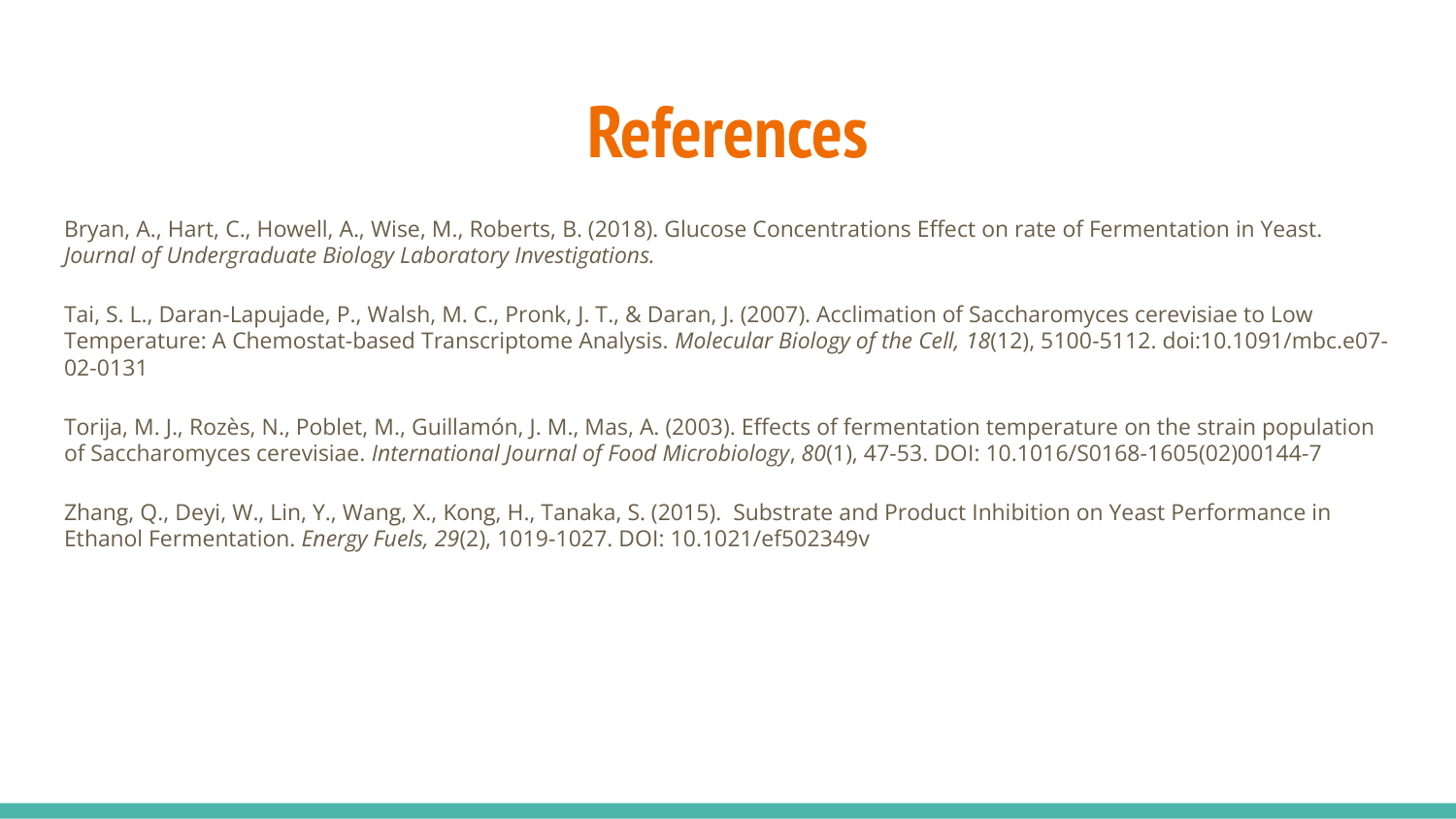

# References
Bryan, A., Hart, C., Howell, A., Wise, M., Roberts, B. (2018). Glucose Concentrations Effect on rate of Fermentation in Yeast. Journal of Undergraduate Biology Laboratory Investigations.
Tai, S. L., Daran-Lapujade, P., Walsh, M. C., Pronk, J. T., & Daran, J. (2007). Acclimation of Saccharomyces cerevisiae to Low Temperature: A Chemostat-based Transcriptome Analysis. Molecular Biology of the Cell, 18(12), 5100-5112. doi:10.1091/mbc.e07-02-0131
Torija, M. J., Rozès, N., Poblet, M., Guillamón, J. M., Mas, A. (2003). Effects of fermentation temperature on the strain population of Saccharomyces cerevisiae. International Journal of Food Microbiology, 80(1), 47-53. DOI: 10.1016/S0168-1605(02)00144-7
Zhang, Q., Deyi, W., Lin, Y., Wang, X., Kong, H., Tanaka, S. (2015).  Substrate and Product Inhibition on Yeast Performance in Ethanol Fermentation. Energy Fuels, 29(2), 1019-1027. DOI: 10.1021/ef502349v